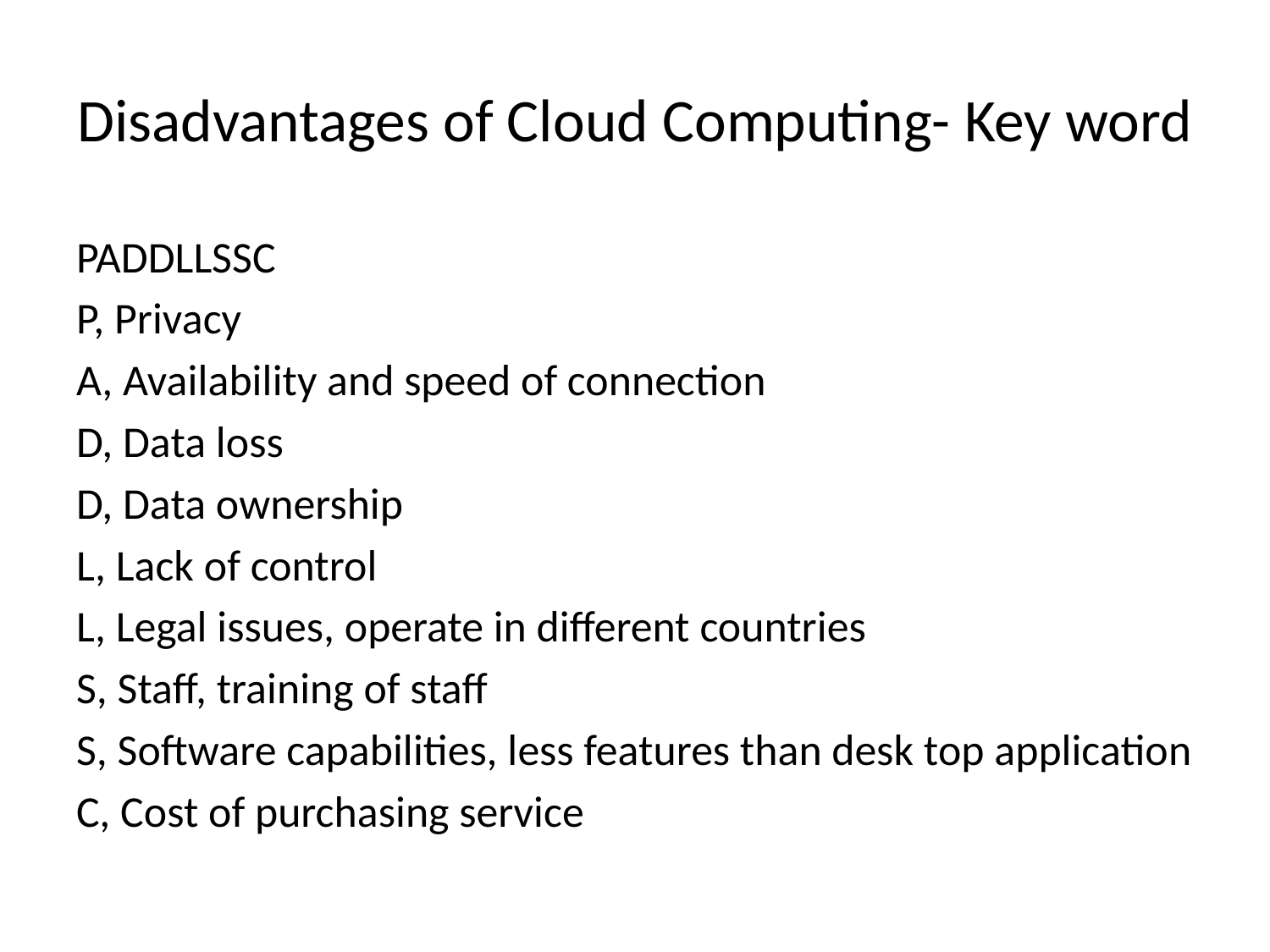

# Disadvantages of Cloud Computing- Key word
PADDLLSSC
P, Privacy
A, Availability and speed of connection
D, Data loss
D, Data ownership
L, Lack of control
L, Legal issues, operate in different countries
S, Staff, training of staff
S, Software capabilities, less features than desk top application
C, Cost of purchasing service